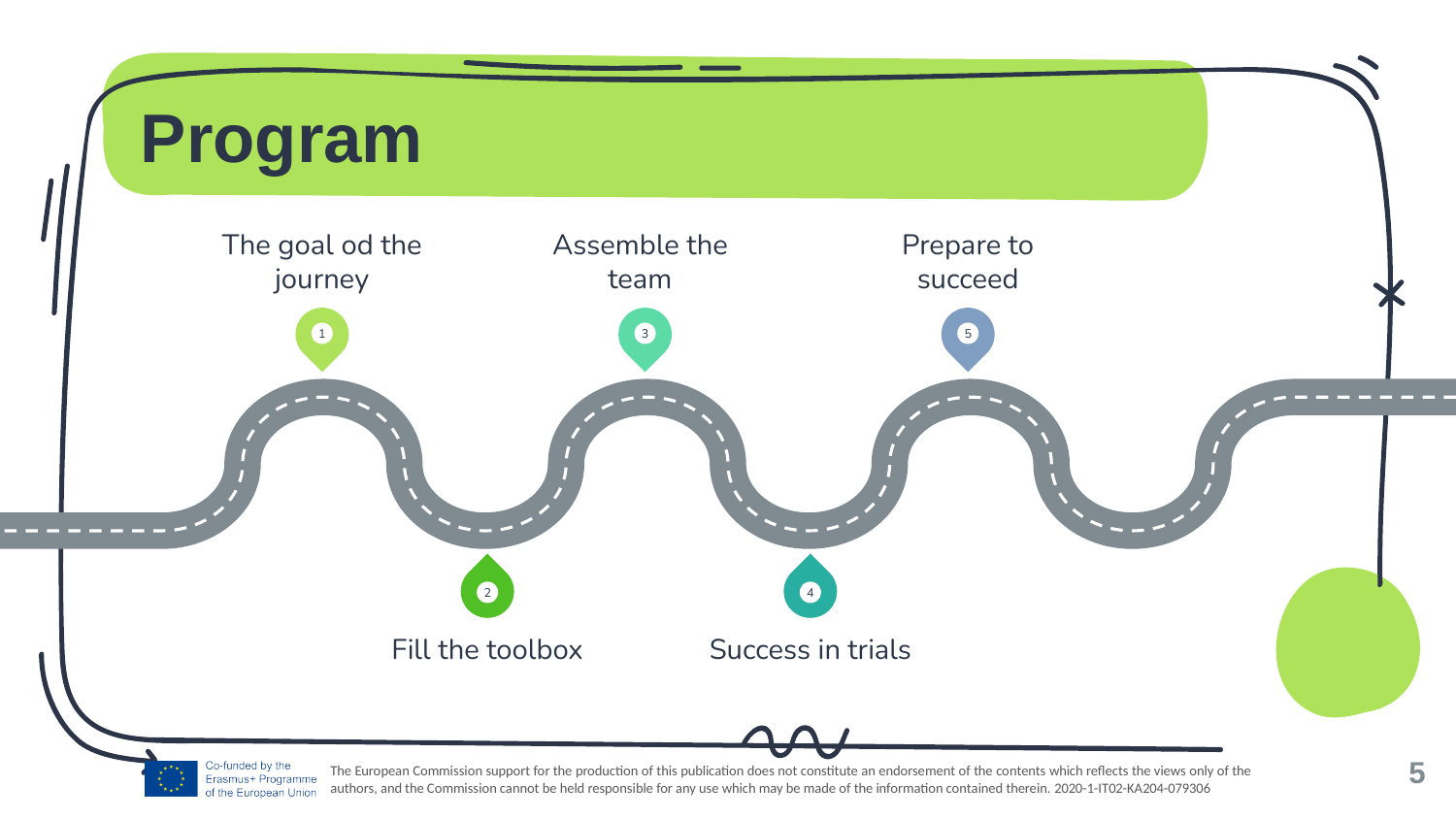

# Program
The goal od the journey
Assemble the team
Prepare to succeed

1

3

5

2

4
Fill the toolbox
Success in trials
5